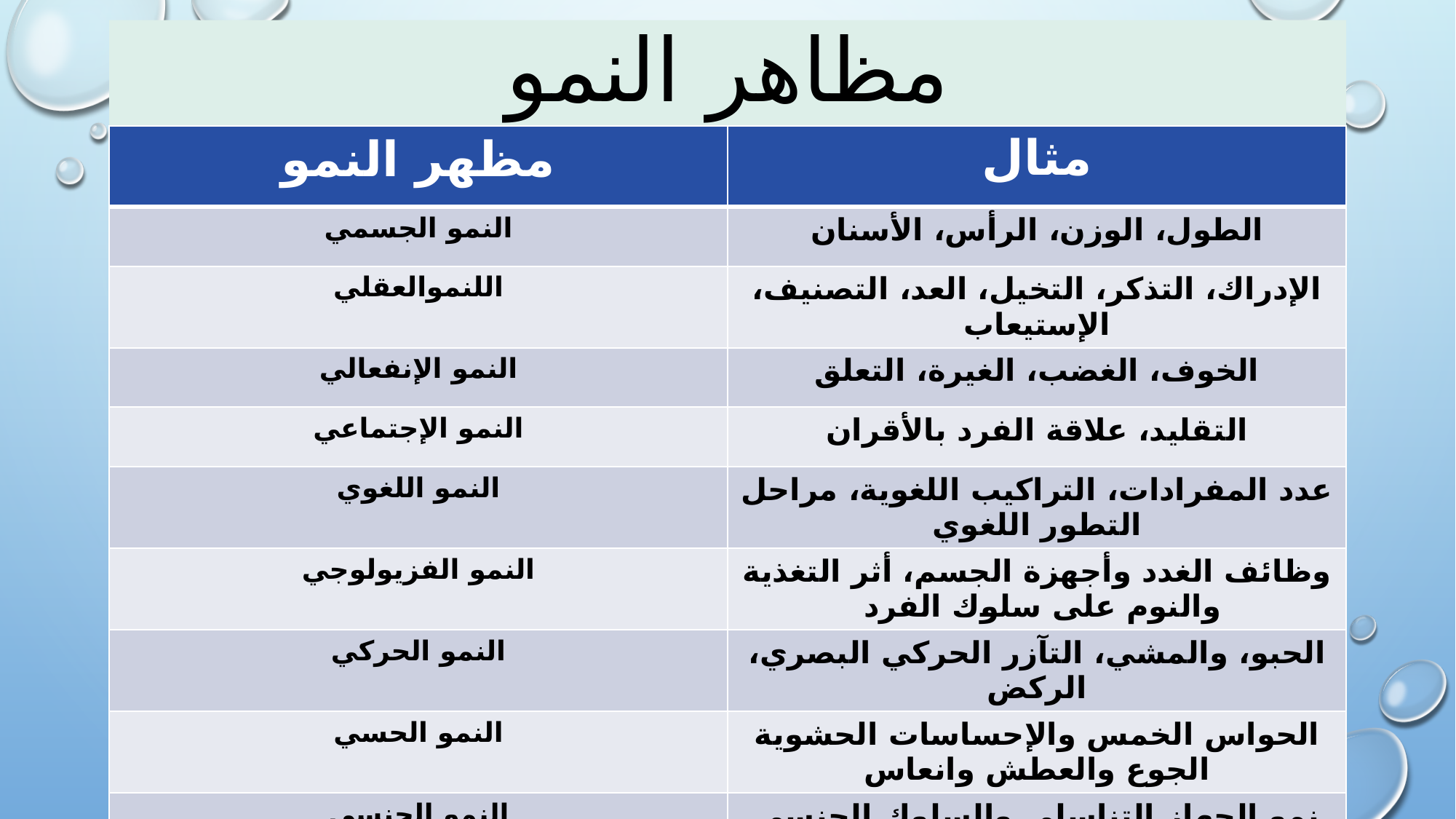

# مظاهر النمو
| مظهر النمو | مثال |
| --- | --- |
| النمو الجسمي | الطول، الوزن، الرأس، الأسنان |
| اللنموالعقلي | الإدراك، التذكر، التخيل، العد، التصنيف، الإستيعاب |
| النمو الإنفعالي | الخوف، الغضب، الغيرة، التعلق |
| النمو الإجتماعي | التقليد، علاقة الفرد بالأقران |
| النمو اللغوي | عدد المفرادات، التراكيب اللغوية، مراحل التطور اللغوي |
| النمو الفزيولوجي | وظائف الغدد وأجهزة الجسم، أثر التغذية والنوم على سلوك الفرد |
| النمو الحركي | الحبو، والمشي، التآزر الحركي البصري، الركض |
| النمو الحسي | الحواس الخمس والإحساسات الحشوية الجوع والعطش وانعاس |
| النمو الجنسي | نمو الجهاز التناسلي والسلوك الجنسي وتطوره |
| النمو الديني | معايير السلوك الأخلاقي وتطور المعتقدات |